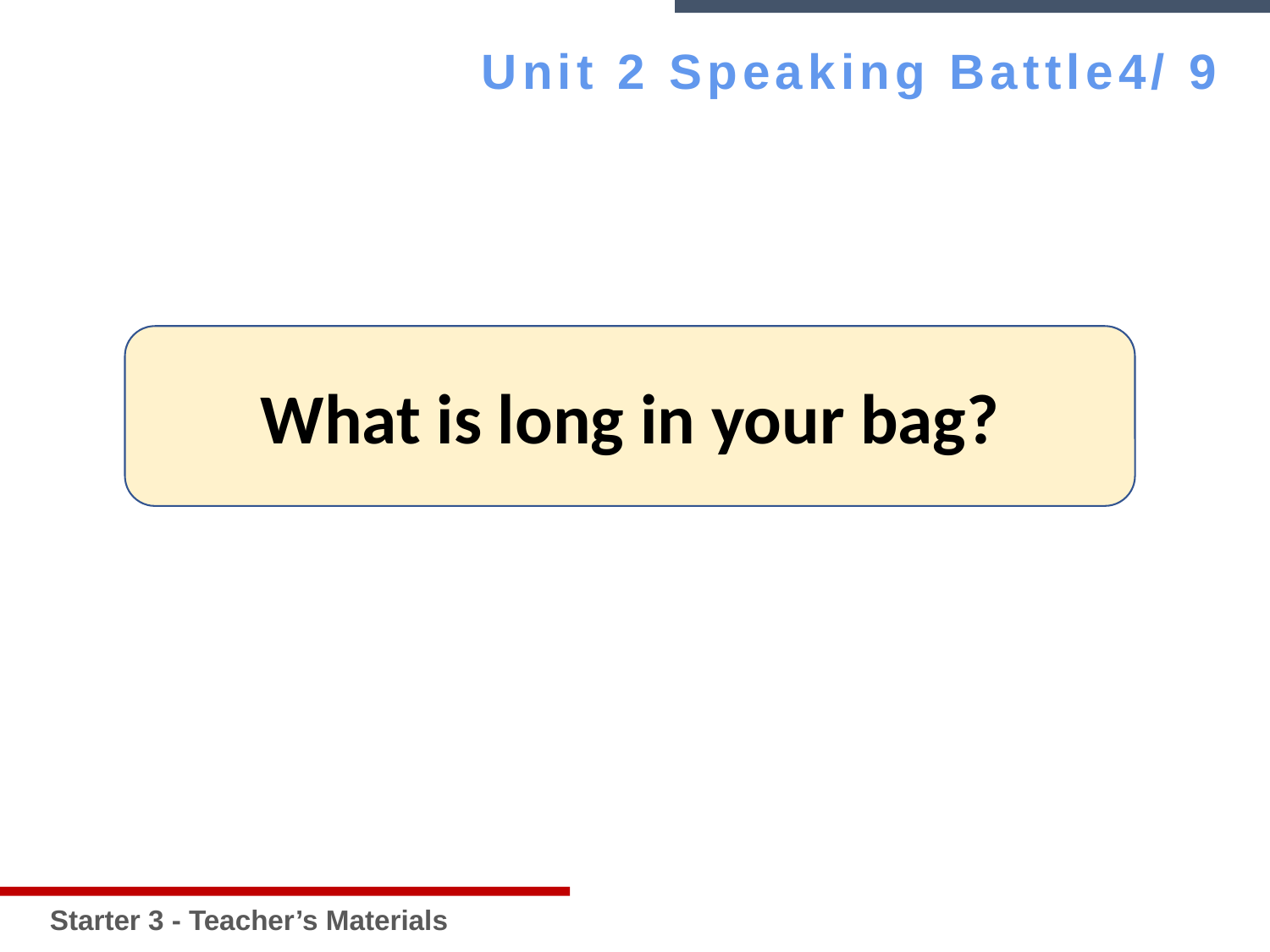

Starter 3 - Teacher’s Materials
Unit 2 Speaking Battle4/ 9
What is long in your bag?